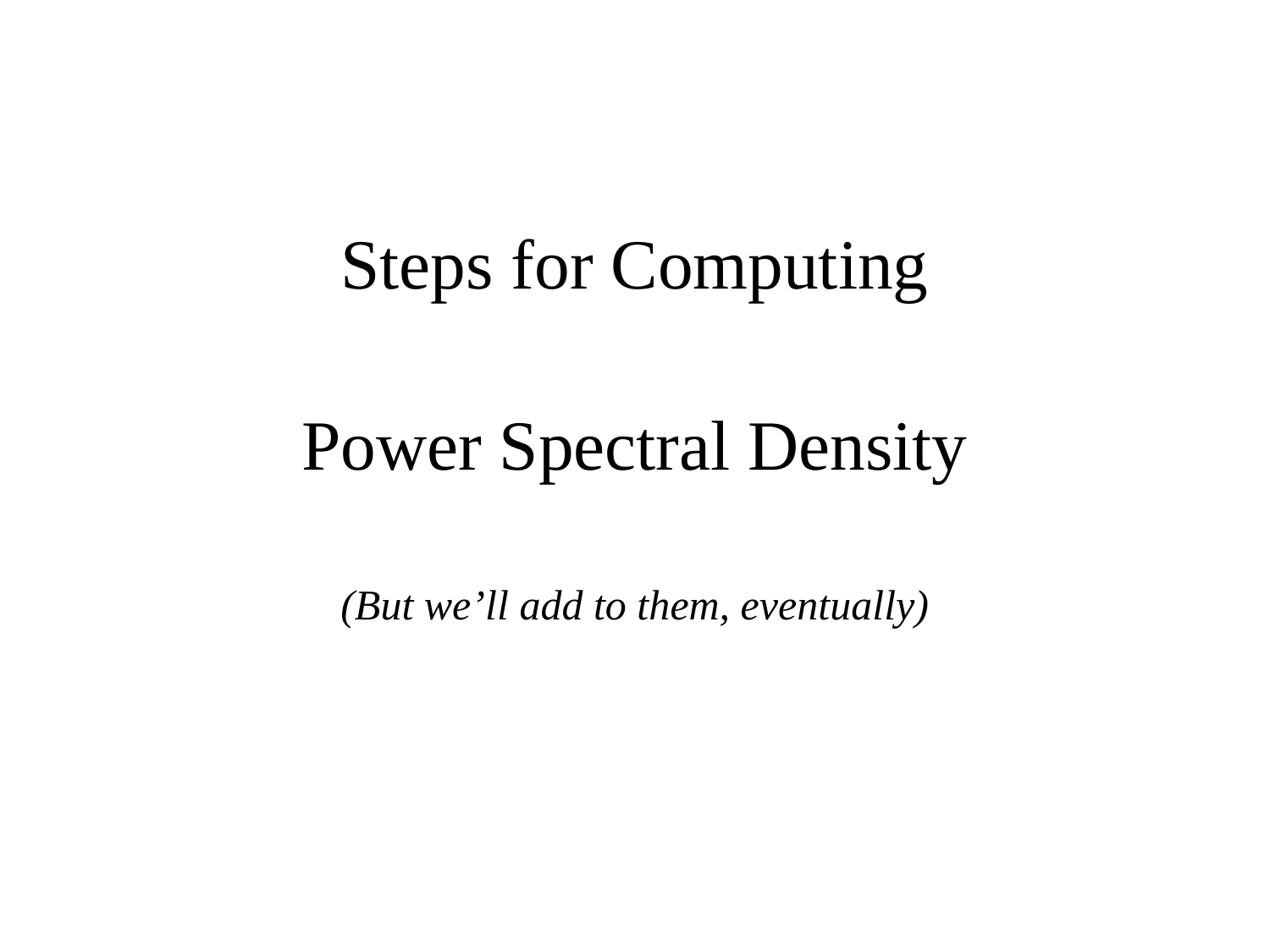

Steps for Computing

Power Spectral Density

(But we’ll add to them, eventually)